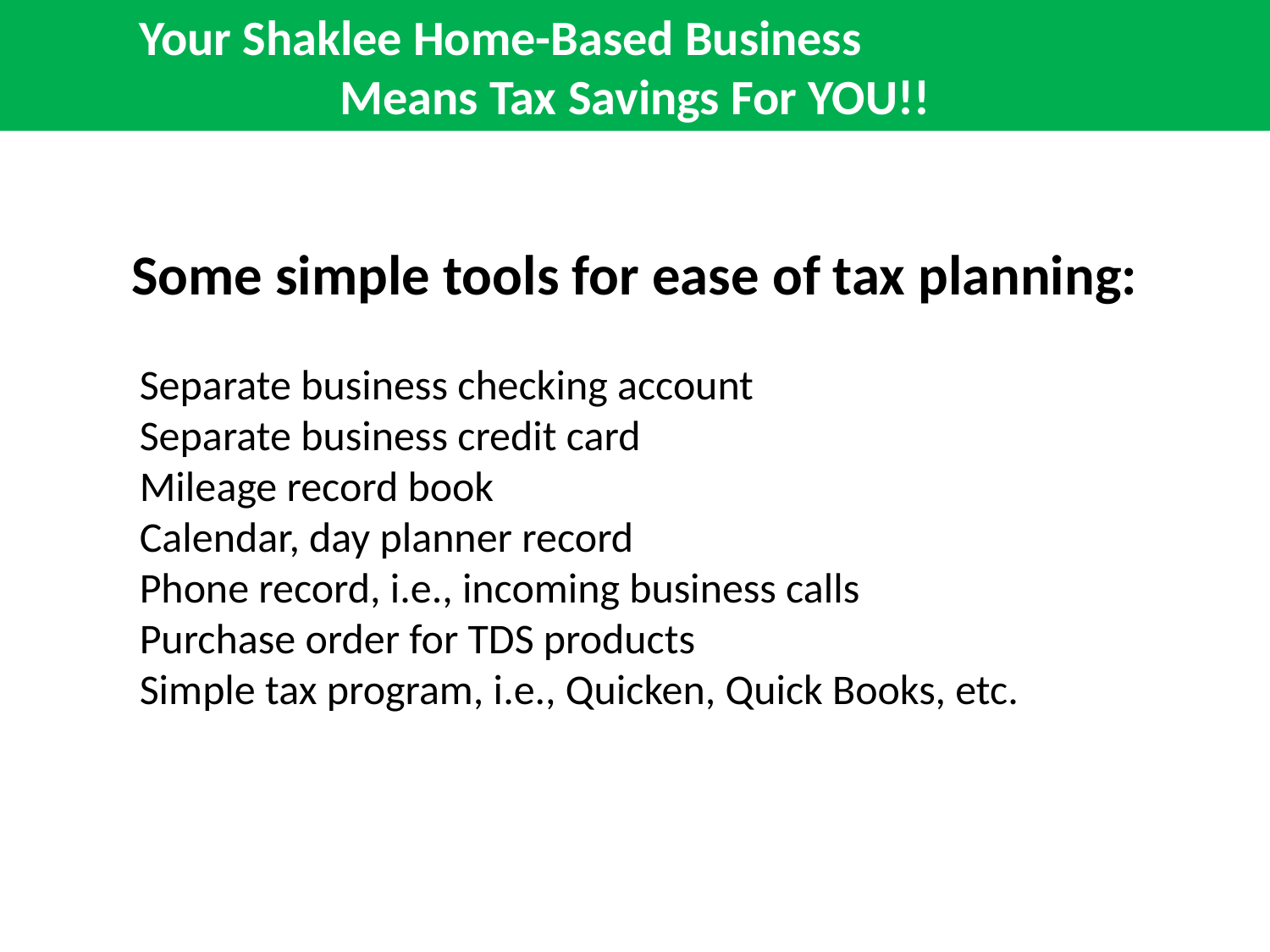

Your Shaklee Home-Based Business
Means Tax Savings For YOU!!

Some simple tools for ease of tax planning:

	Separate business checking account
	Separate business credit card
	Mileage record book
	Calendar, day planner record
	Phone record, i.e., incoming business calls
	Purchase order for TDS products
	Simple tax program, i.e., Quicken, Quick Books, etc.